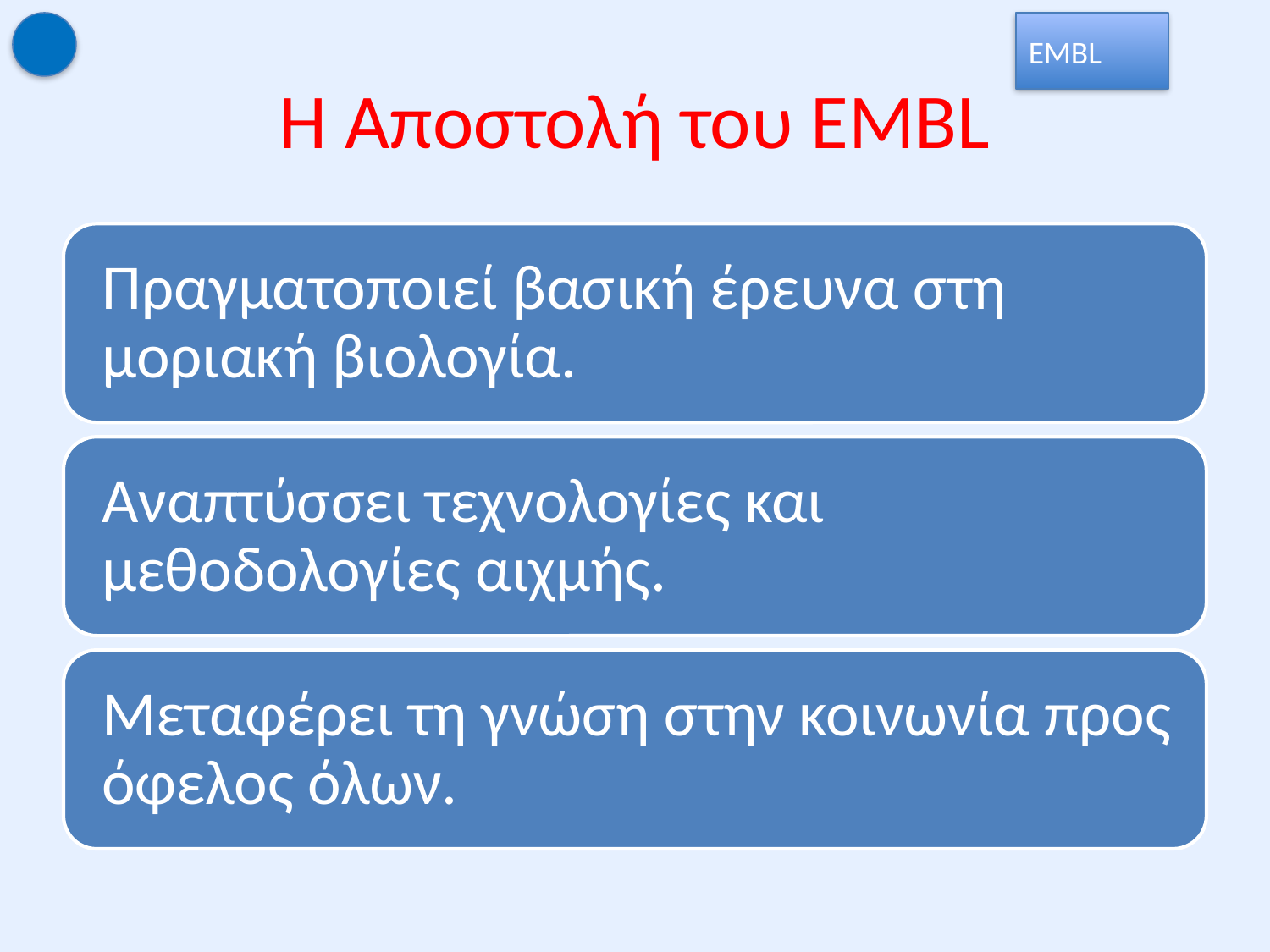

EMBL
# Η Αποστολή του EMBL
Πραγματοποιεί βασική έρευνα στη μοριακή βιολογία.
Αναπτύσσει τεχνολογίες και μεθοδολογίες αιχμής.
Μεταφέρει τη γνώση στην κοινωνία προς όφελος όλων.